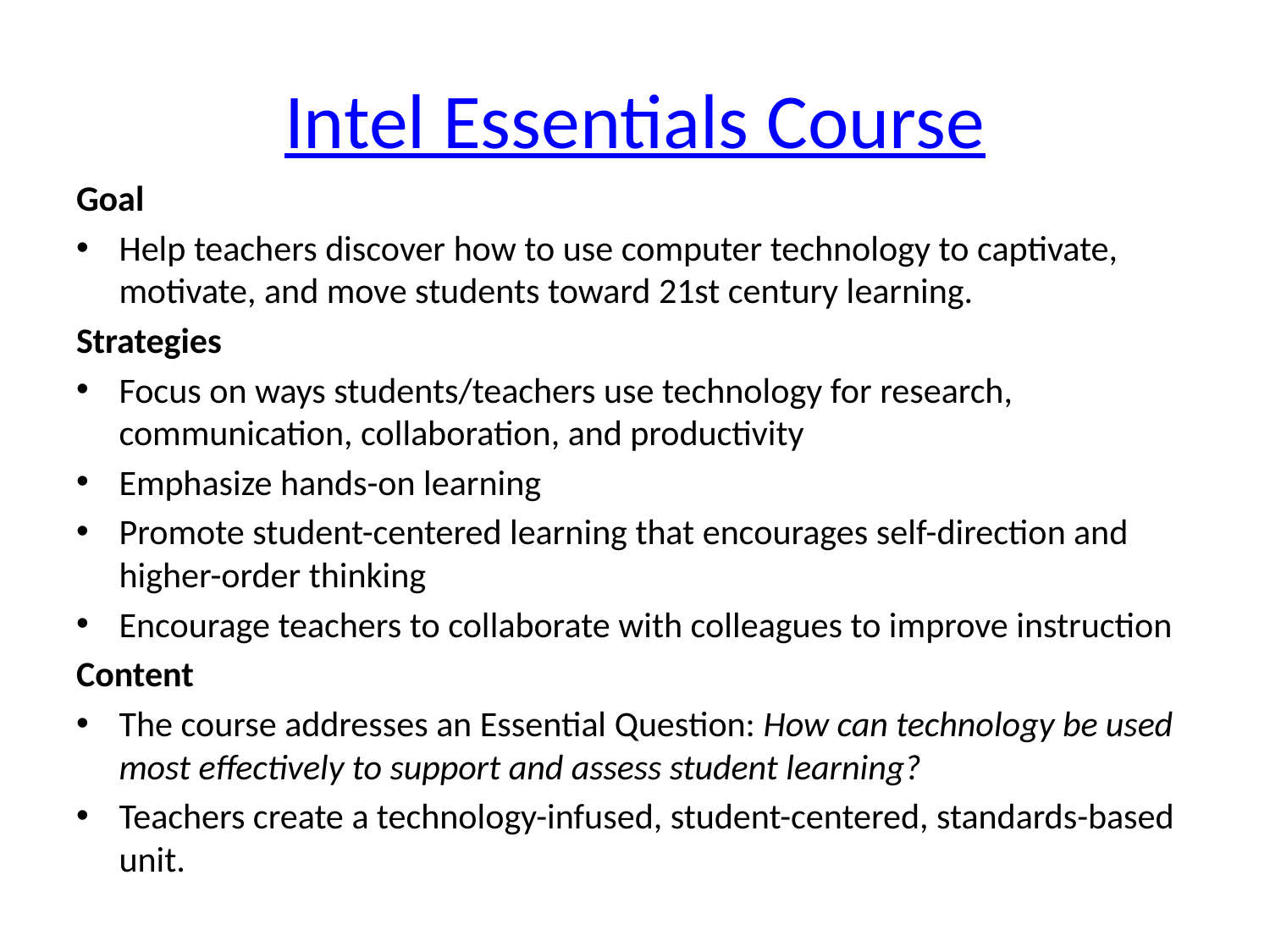

# Intel Essentials Course
Goal
Help teachers discover how to use computer technology to captivate, motivate, and move students toward 21st century learning.
Strategies
Focus on ways students/teachers use technology for research, communication, collaboration, and productivity
Emphasize hands-on learning
Promote student-centered learning that encourages self-direction and higher-order thinking
Encourage teachers to collaborate with colleagues to improve instruction
Content
The course addresses an Essential Question: How can technology be used most effectively to support and assess student learning?
Teachers create a technology-infused, student-centered, standards-based unit.